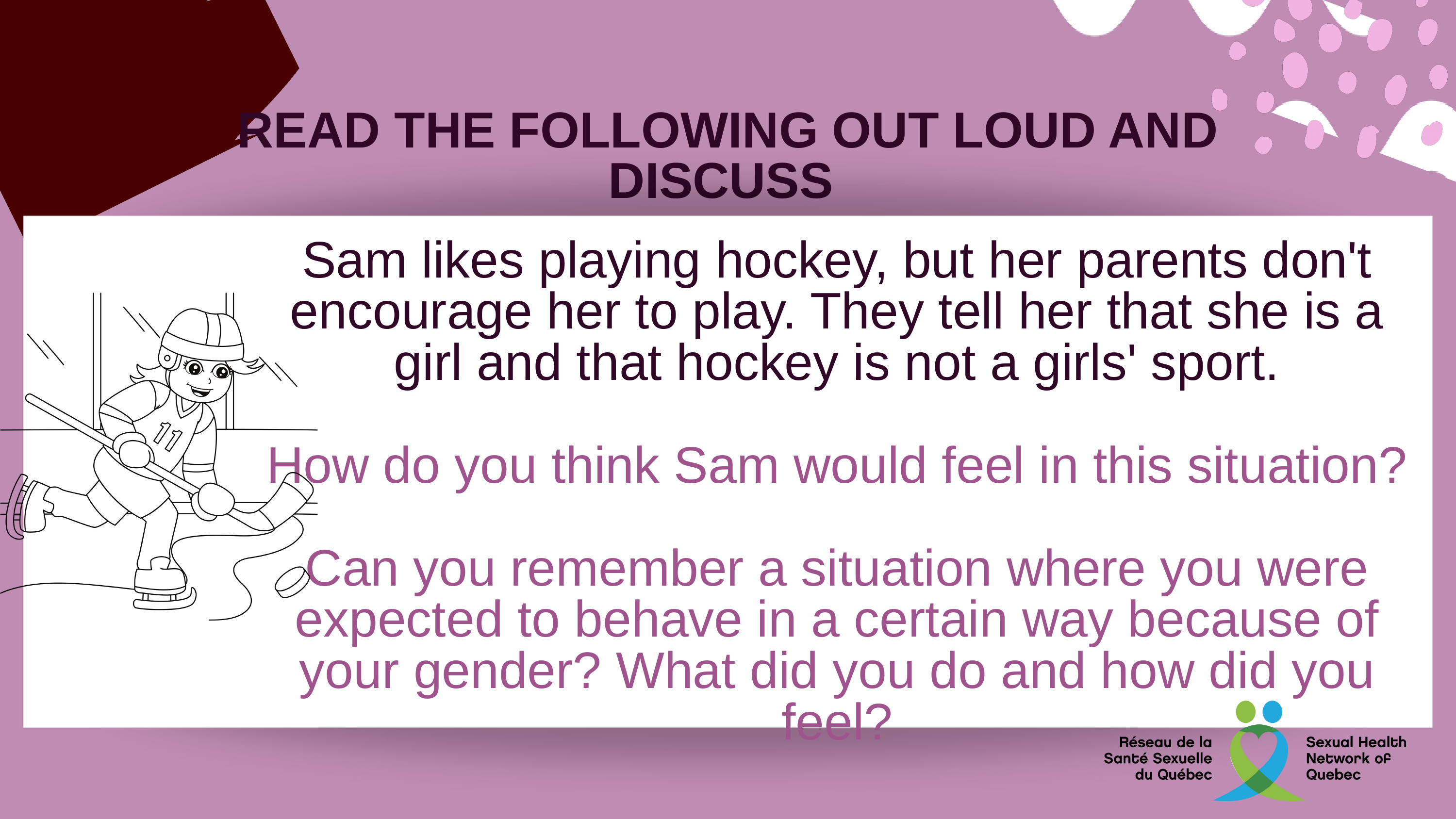

READ THE FOLLOWING OUT LOUD AND DISCUSS
Sam likes playing hockey, but her parents don't encourage her to play. They tell her that she is a girl and that hockey is not a girls' sport.

How do you think Sam would feel in this situation?

Can you remember a situation where you were expected to behave in a certain way because of your gender? What did you do and how did you feel?